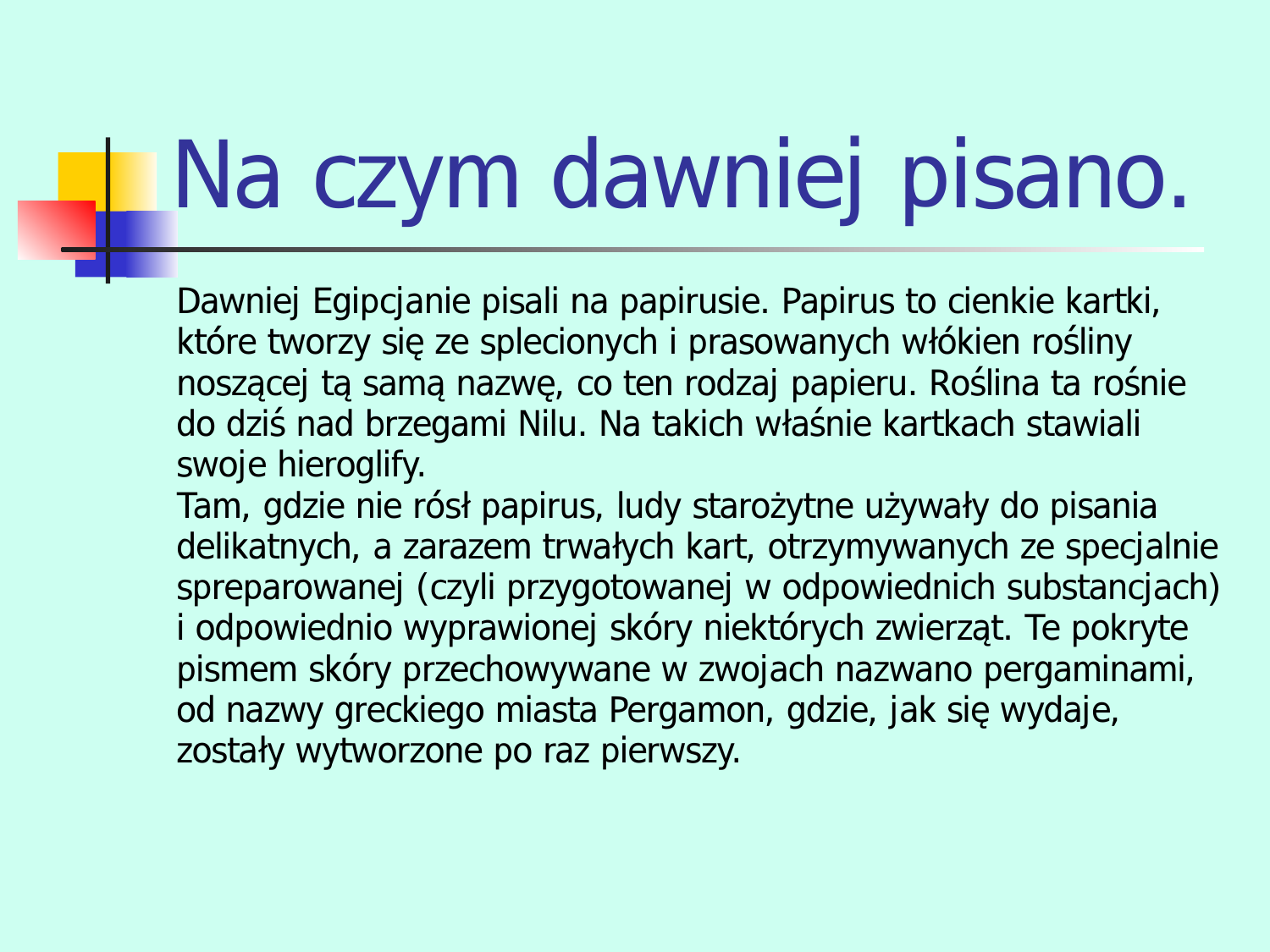

# Na czym dawniej pisano.
Dawniej Egipcjanie pisali na papirusie. Papirus to cienkie kartki,
które tworzy się ze splecionych i prasowanych włókien rośliny
noszącej tą samą nazwę, co ten rodzaj papieru. Roślina ta rośnie
do dziś nad brzegami Nilu. Na takich właśnie kartkach stawiali
swoje hieroglify.
Tam, gdzie nie rósł papirus, ludy starożytne używały do pisania
delikatnych, a zarazem trwałych kart, otrzymywanych ze specjalnie
spreparowanej (czyli przygotowanej w odpowiednich substancjach)
i odpowiednio wyprawionej skóry niektórych zwierząt. Te pokryte
pismem skóry przechowywane w zwojach nazwano pergaminami,
od nazwy greckiego miasta Pergamon, gdzie, jak się wydaje,
zostały wytworzone po raz pierwszy.